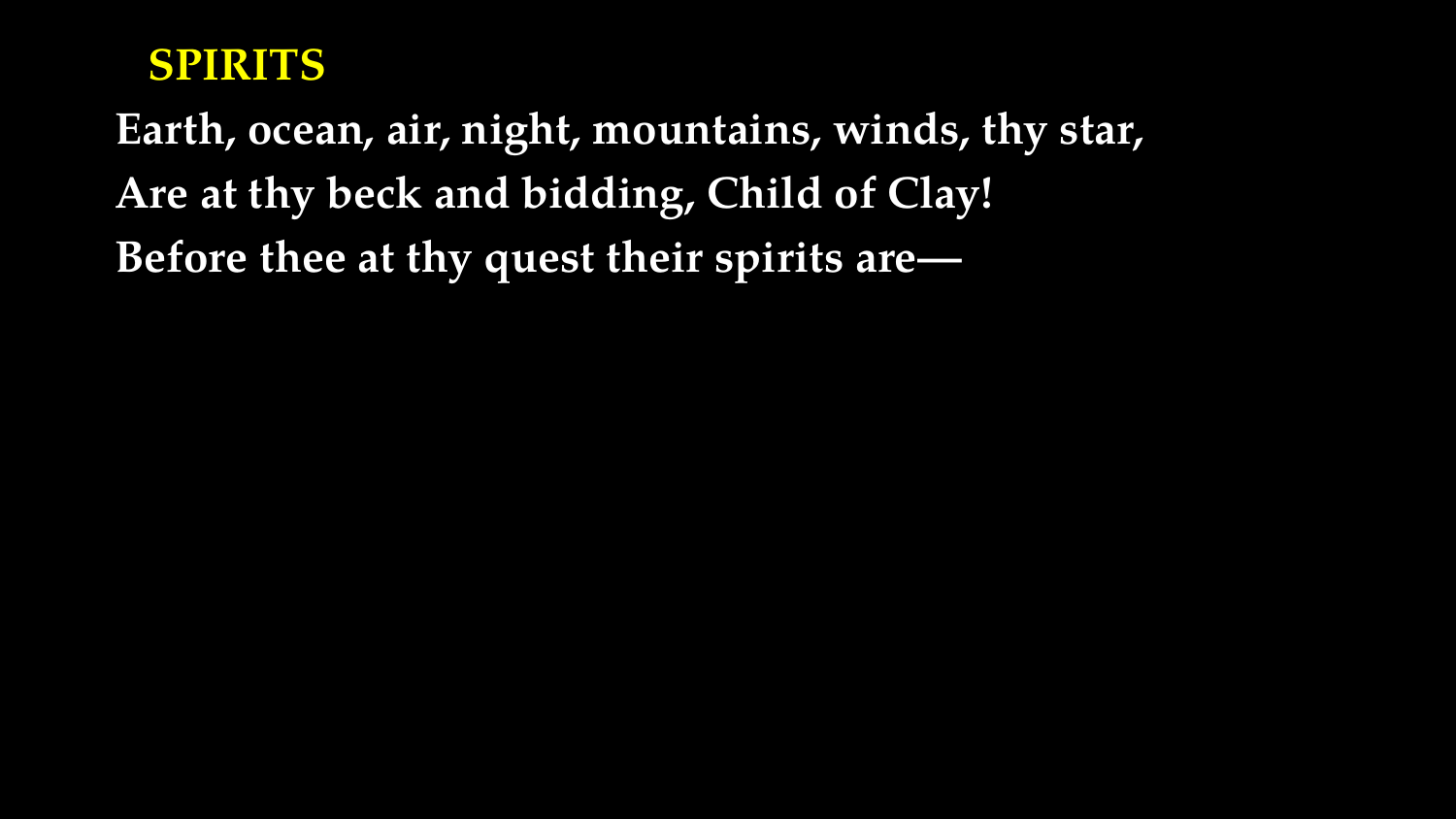

# SPIRITS Earth, ocean, air, night, mountains, winds, thy star, Are at thy beck and bidding, Child of Clay! Before thee at thy quest their spirits are—